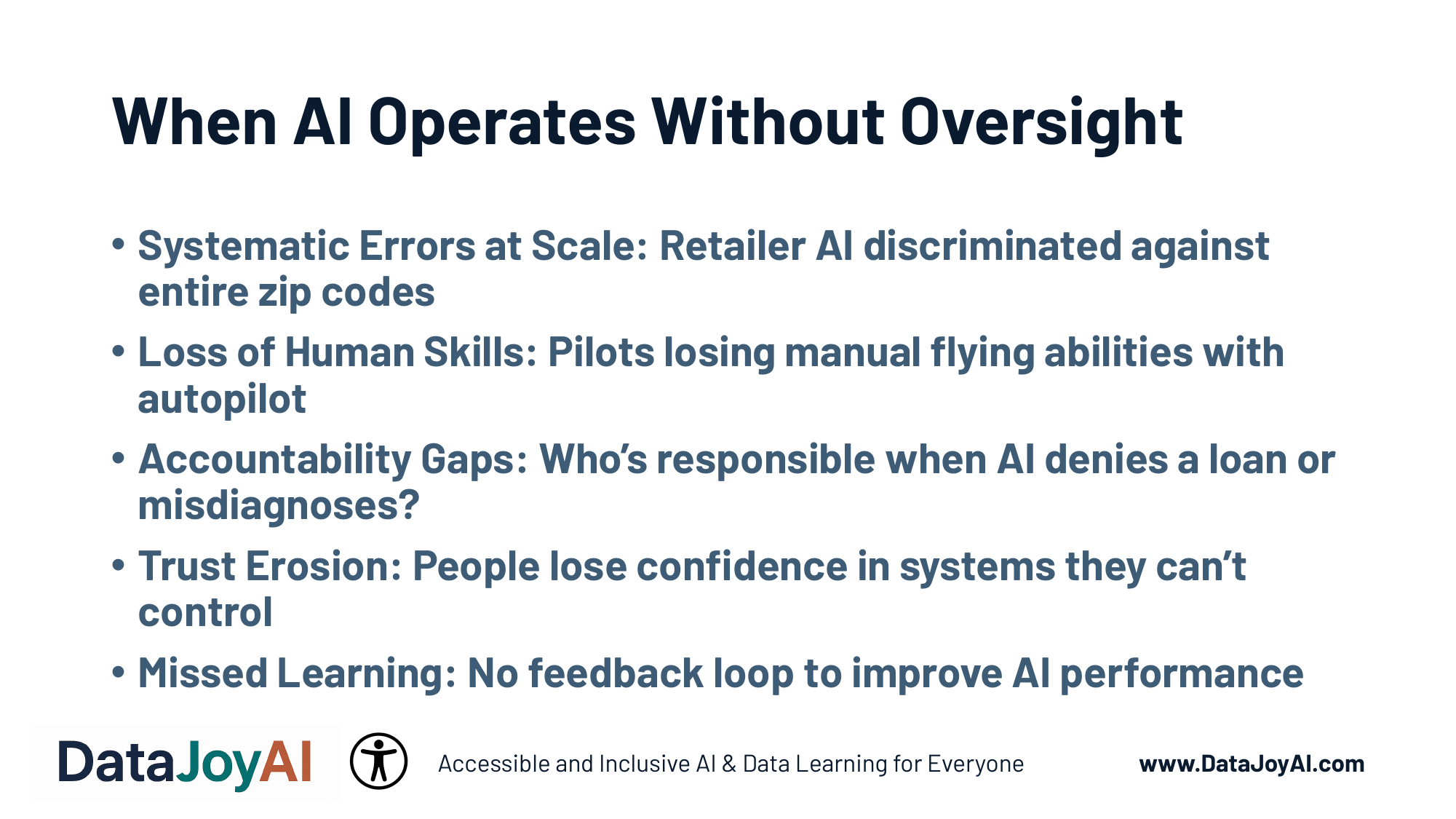

# When AI Operates Without Oversight
Systematic Errors at Scale: Retailer AI discriminated against entire zip codes
Loss of Human Skills: Pilots losing manual flying abilities with autopilot
Accountability Gaps: Who’s responsible when AI denies a loan or misdiagnoses?
Trust Erosion: People lose confidence in systems they can’t control
Missed Learning: No feedback loop to improve AI performance